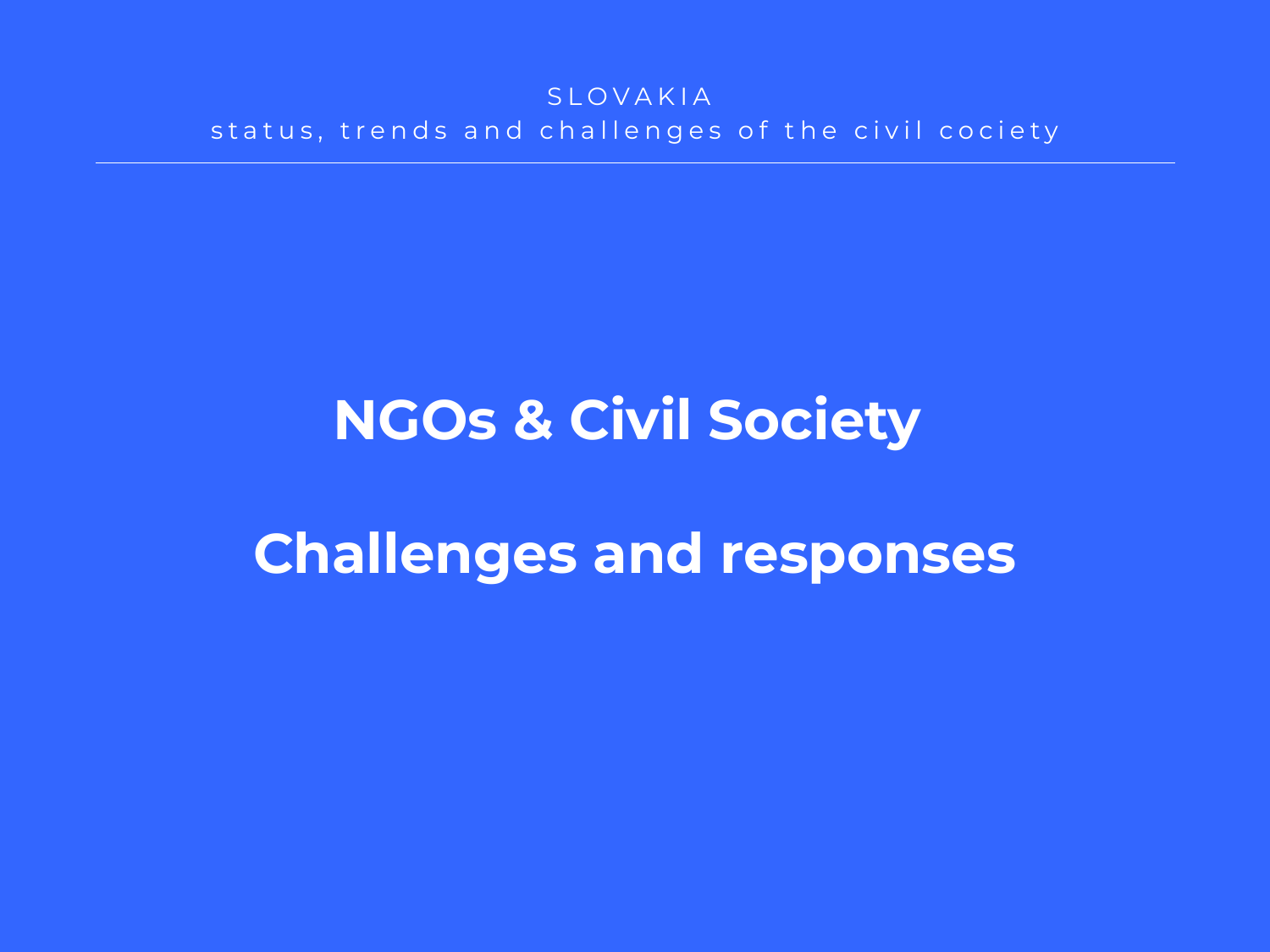

SLOVAKIA
status, trends and challenges of the civil cociety

NGOs & Civil Society

Challenges and responses